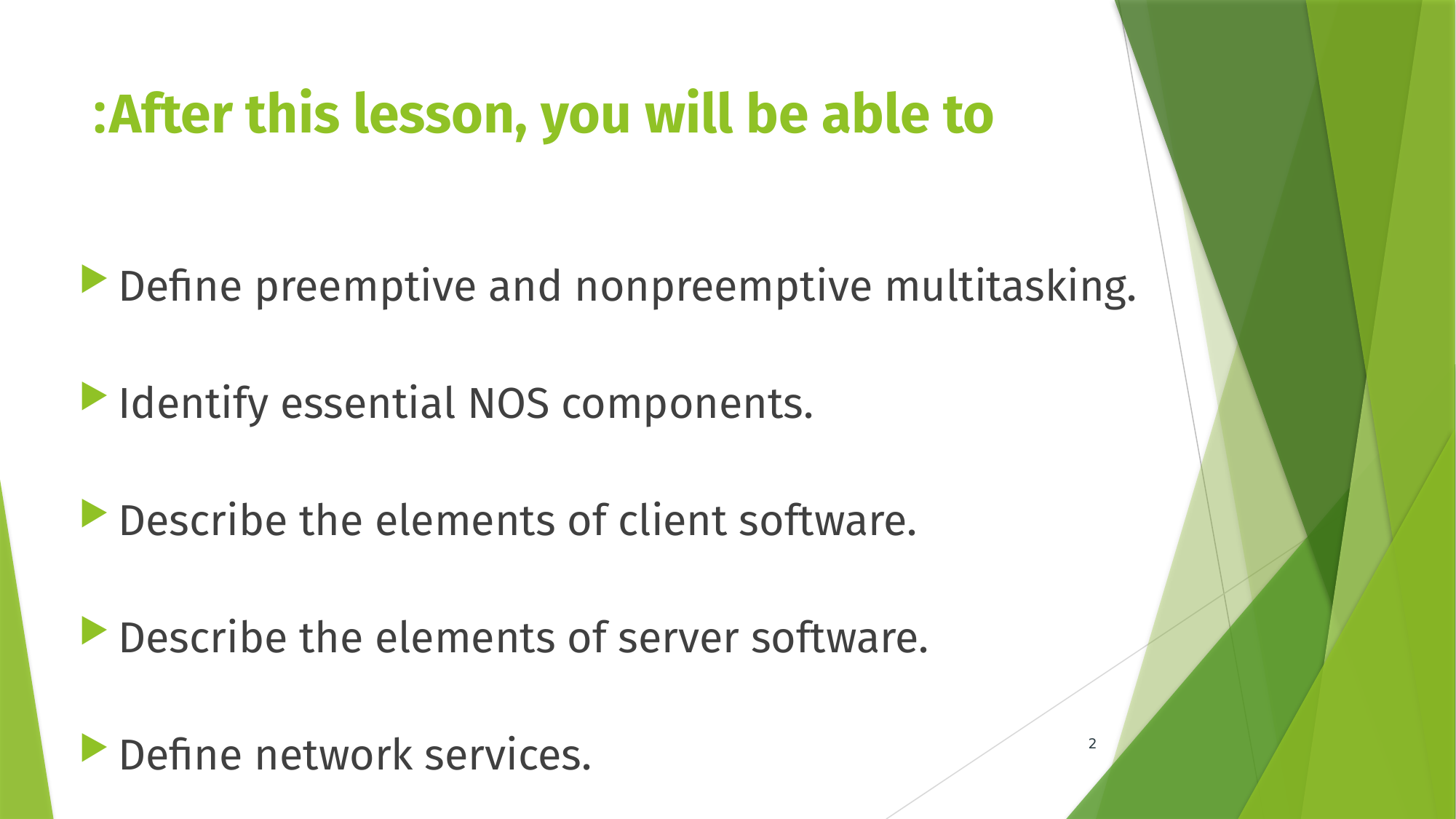

# After this lesson, you will be able to:
Define preemptive and nonpreemptive multitasking.
Identify essential NOS components.
Describe the elements of client software.
Describe the elements of server software.
Define network services.

2